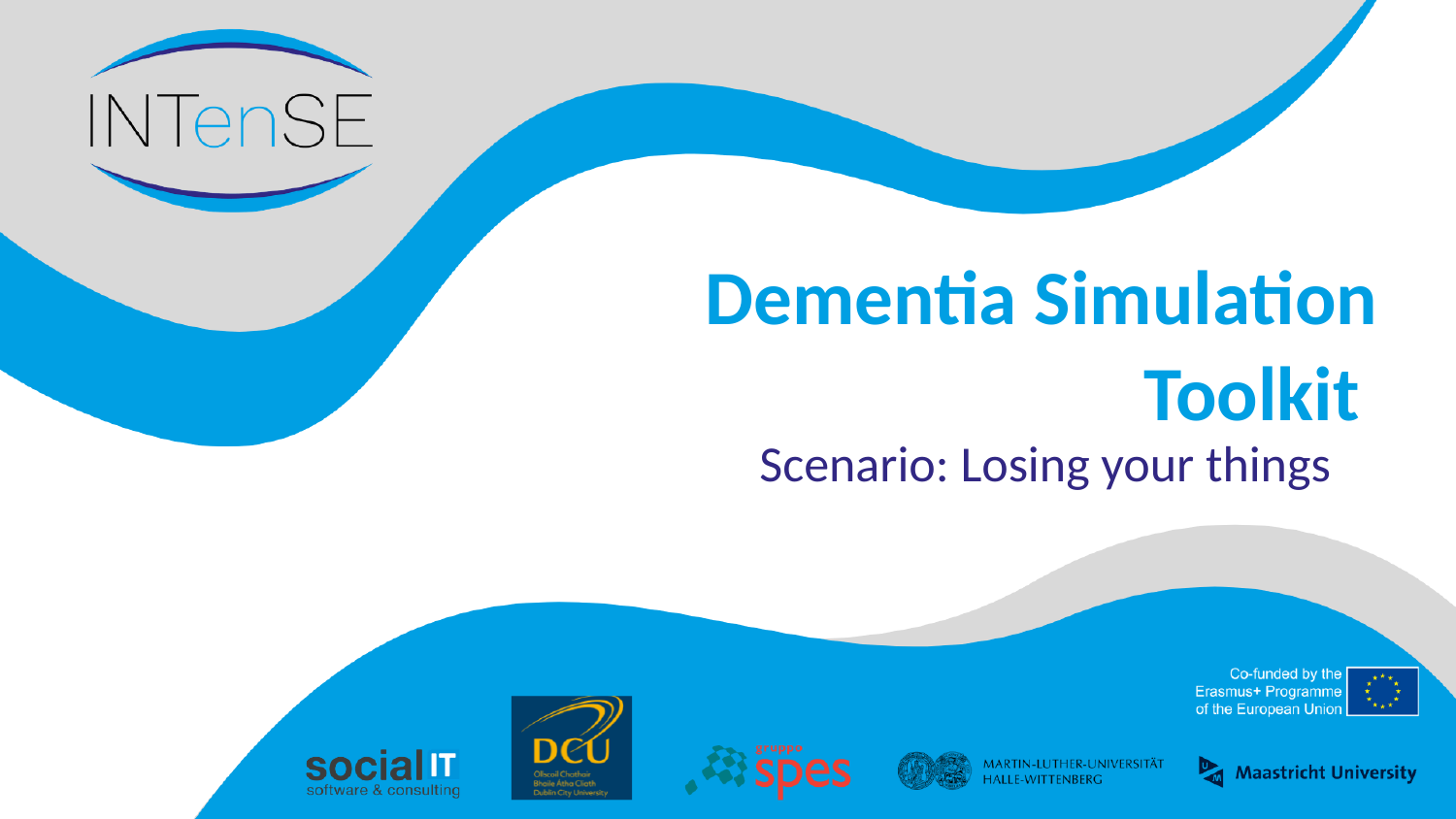

# Dementia Simulation Toolkit
Scenario: Losing your things